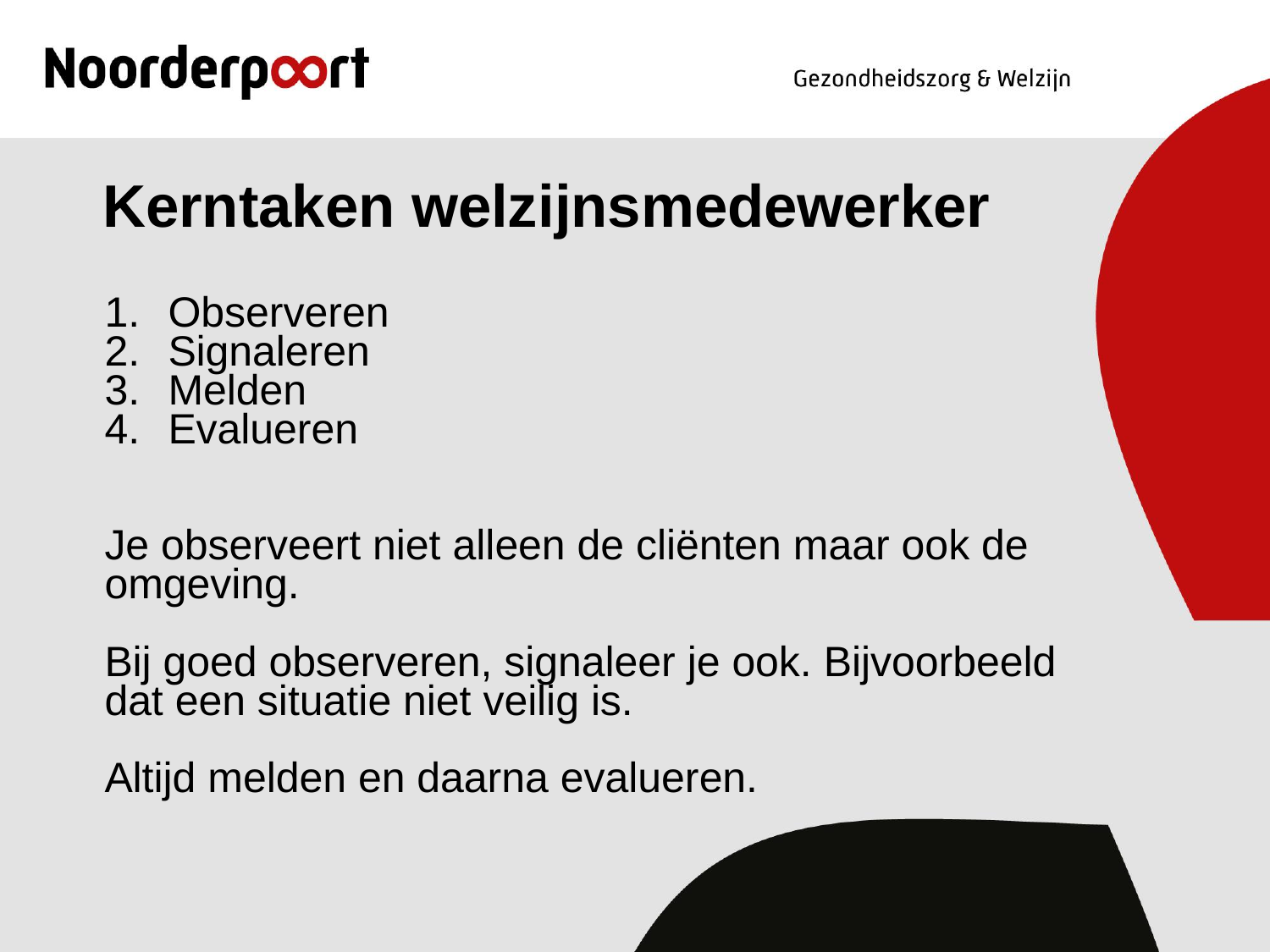

# Kerntaken welzijnsmedewerker
Observeren
Signaleren
Melden
Evalueren

Je observeert niet alleen de cliënten maar ook de omgeving.

Bij goed observeren, signaleer je ook. Bijvoorbeeld dat een situatie niet veilig is.

Altijd melden en daarna evalueren.